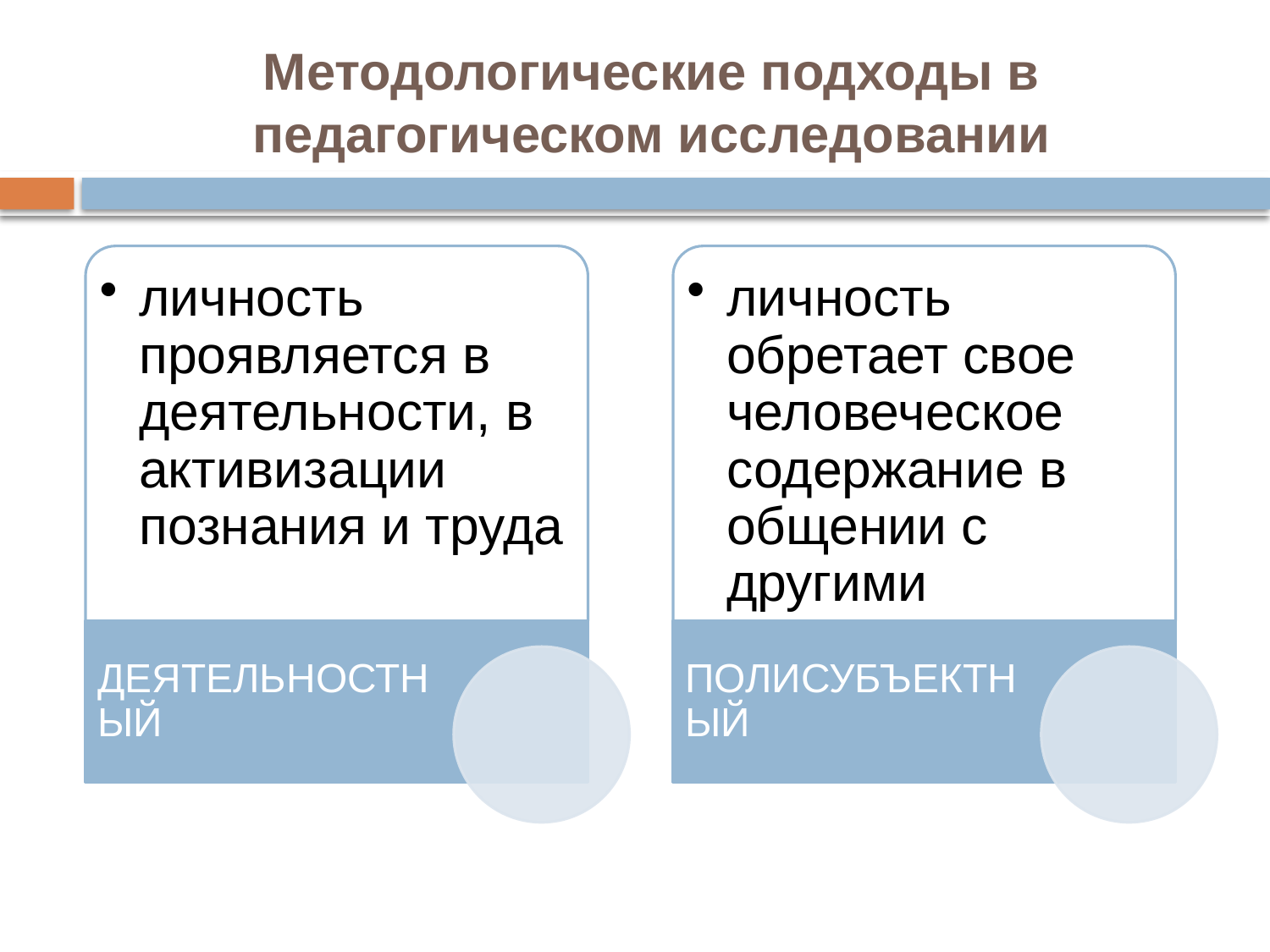

# Методологические подходы в педагогическом исследовании
личность проявляется в деятельности, в активизации познания и труда
ДЕЯТЕЛЬНОСТНЫЙ
личность обретает свое человеческое содержание в общении с другими
ПОЛИСУБЪЕКТНЫЙ